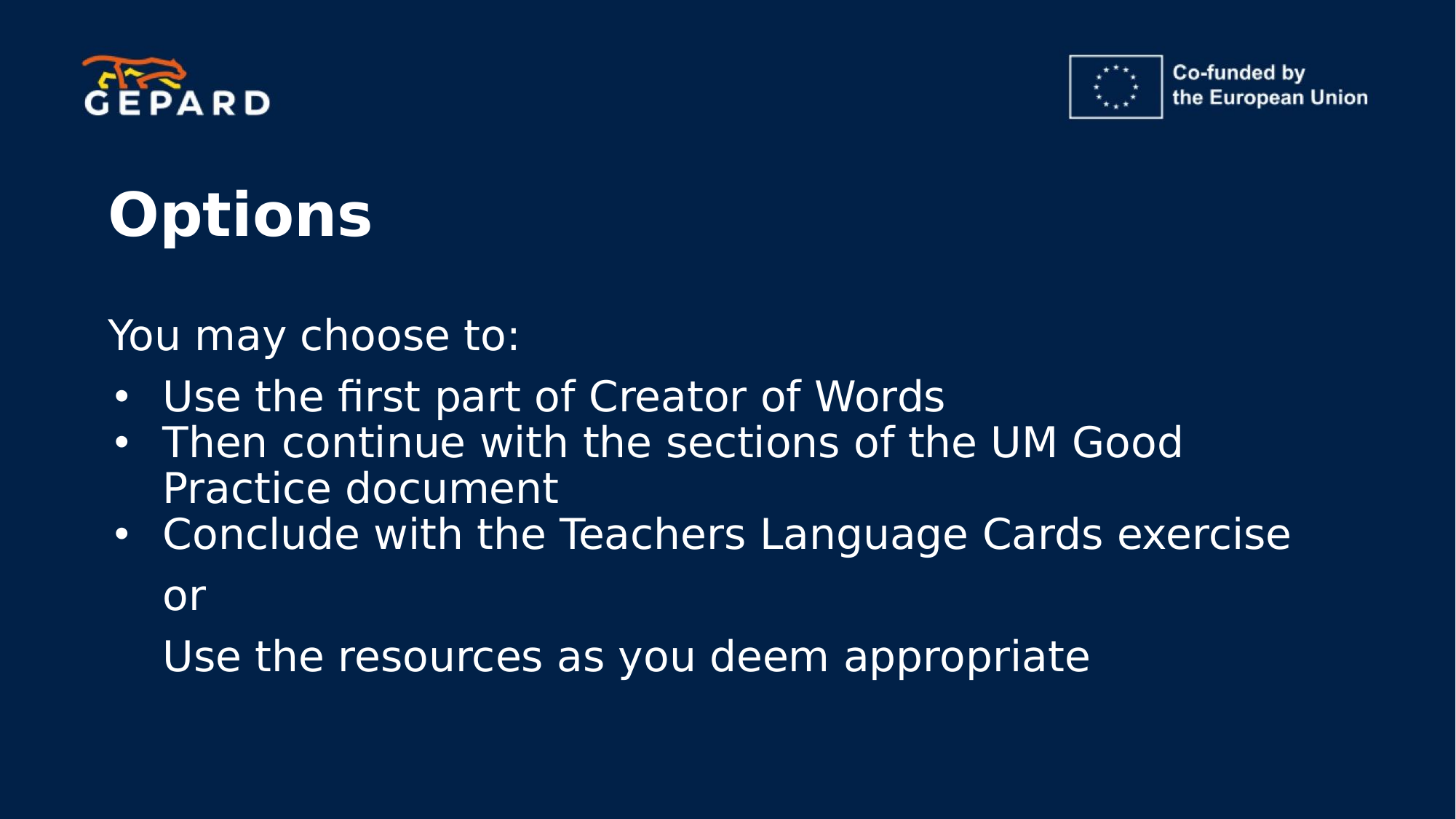

# Options
You may choose to:
Use the first part of Creator of Words
Then continue with the sections of the UM Good Practice document
Conclude with the Teachers Language Cards exercise
or
Use the resources as you deem appropriate